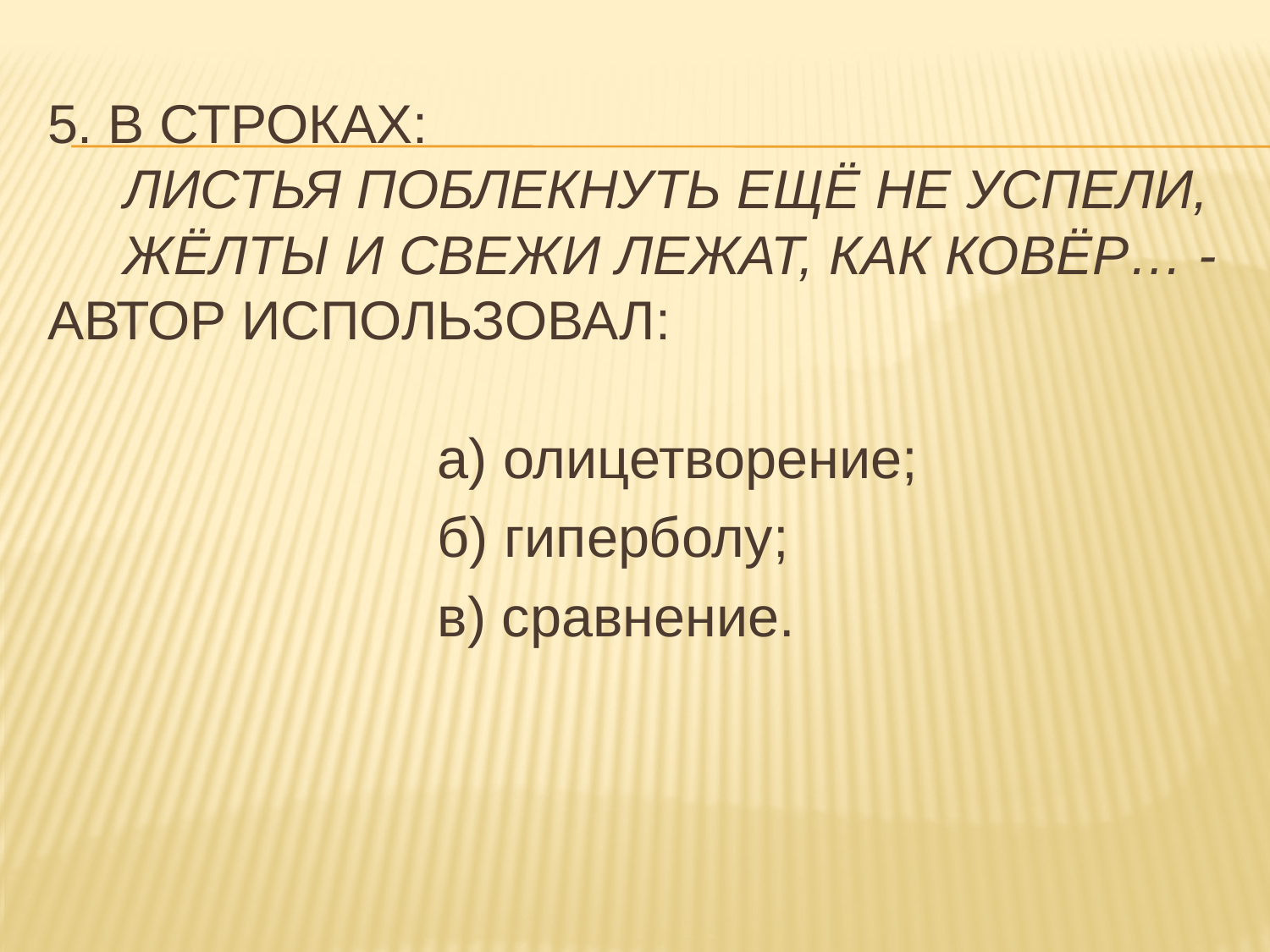

# 5. В строках: Листья поблекнуть ещё не успели, Жёлты и свежи лежат, как ковёр… - автор использовал:
а) олицетворение;
б) гиперболу;
в) сравнение.